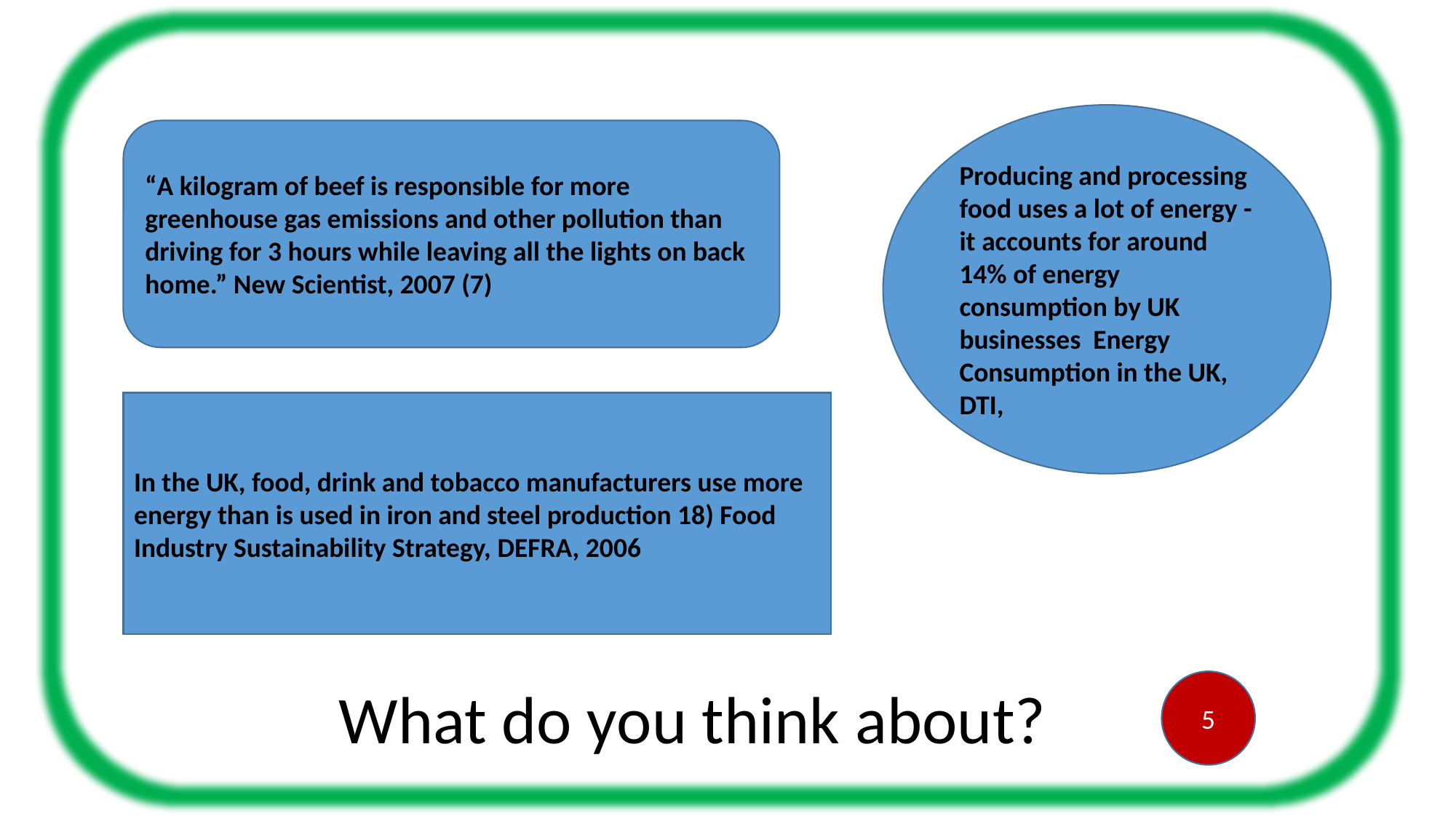

#
Producing and processing food uses a lot of energy - it accounts for around 14% of energy consumption by UK businesses  Energy Consumption in the UK, DTI,
“A kilogram of beef is responsible for more greenhouse gas emissions and other pollution than driving for 3 hours while leaving all the lights on back home.” New Scientist, 2007 (7)
THE CHOICES WE MAKE ALL HAVE IMPACTS ON OUR PLANET
In the UK, food, drink and tobacco manufacturers use more energy than is used in iron and steel production 18) Food Industry Sustainability Strategy, DEFRA, 2006
What do you think about?
5